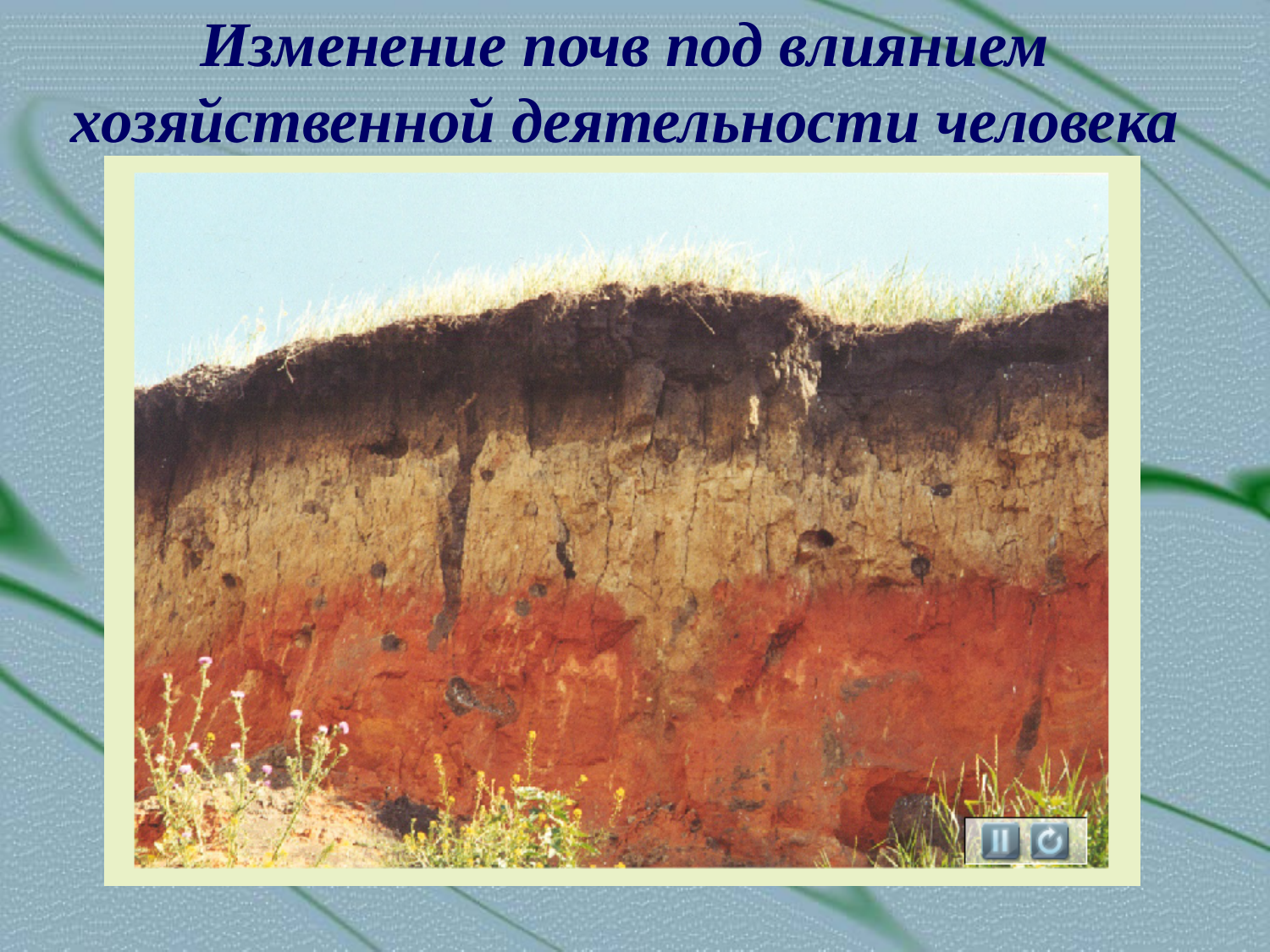

# Изменение почв под влиянием хозяйственной деятельности человека